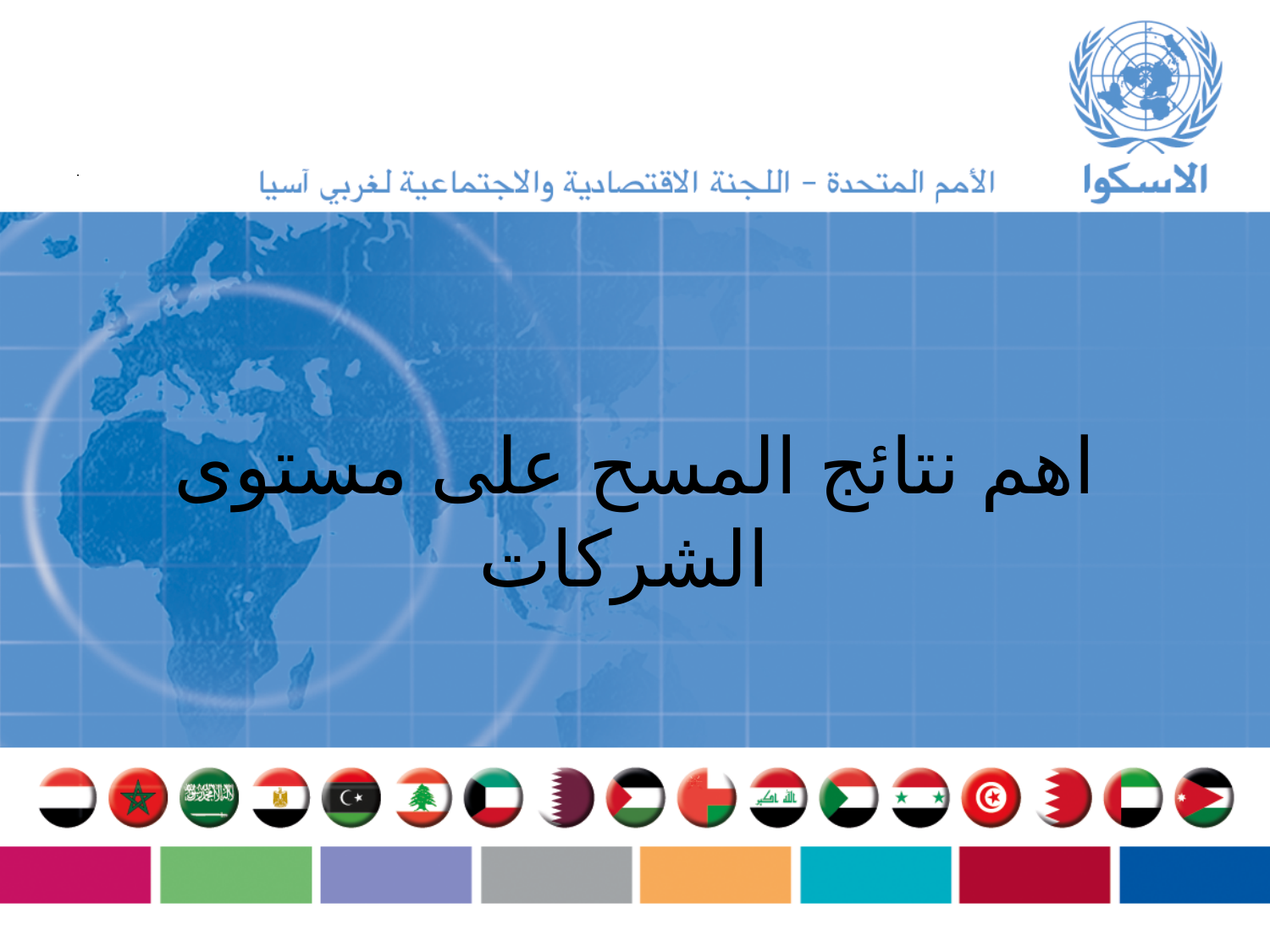

# اهم نتائج المسح على مستوى الشركات
.